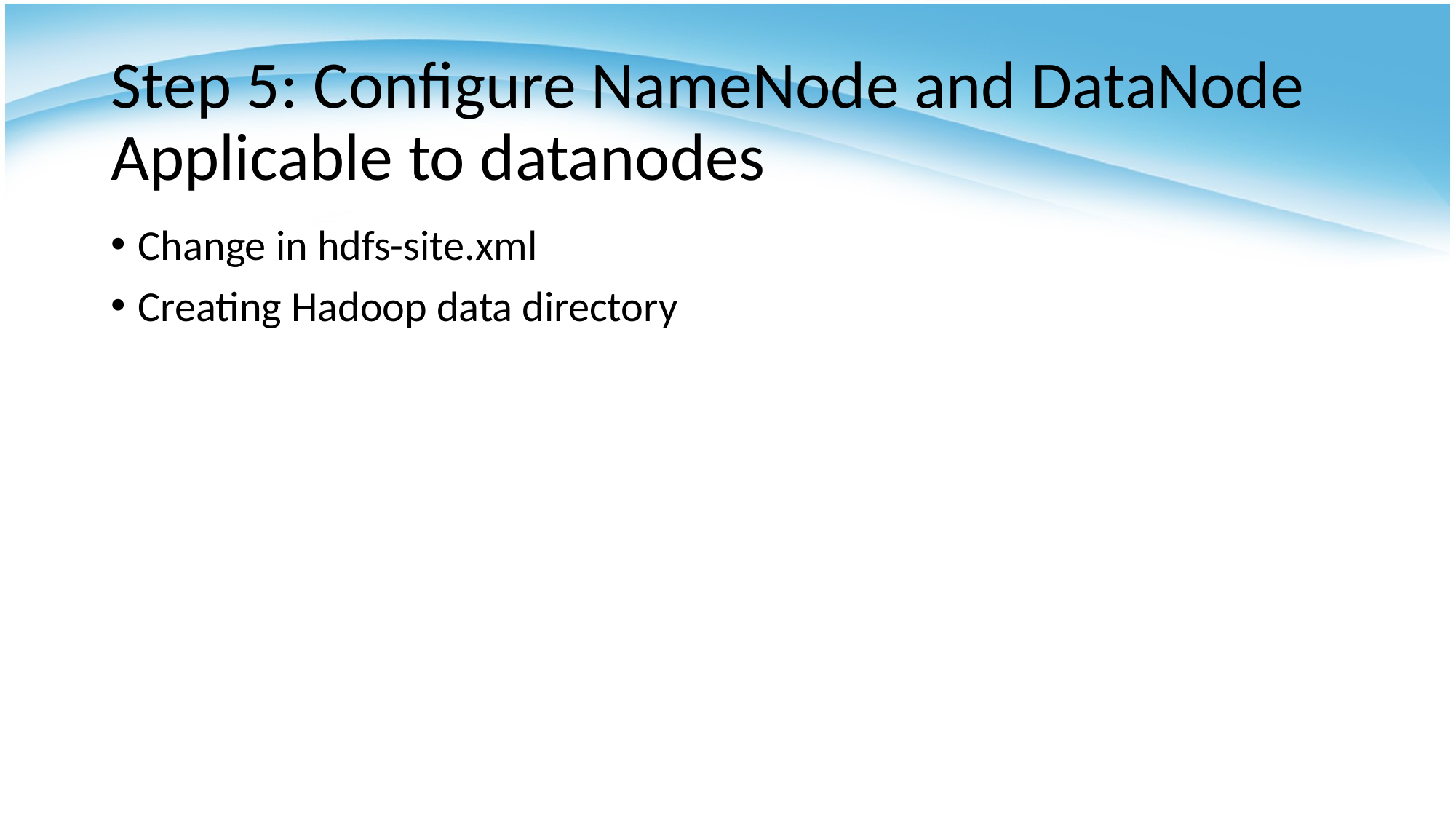

# Step 5: Configure NameNode and DataNode Applicable to datanodes
Change in hdfs-site.xml
Creating Hadoop data directory